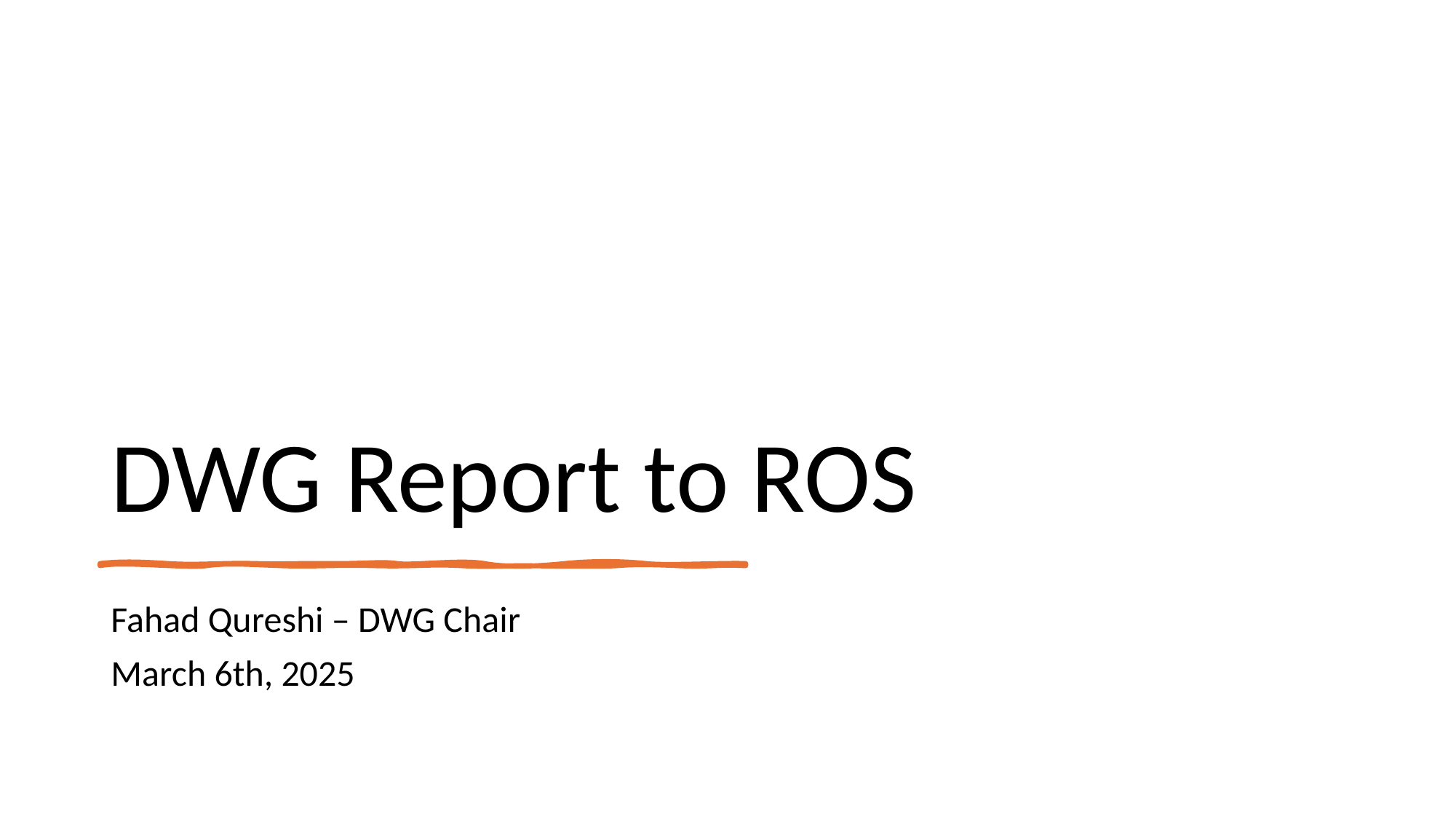

# DWG Report to ROS

Fahad Qureshi – DWG Chair
March 6th, 2025